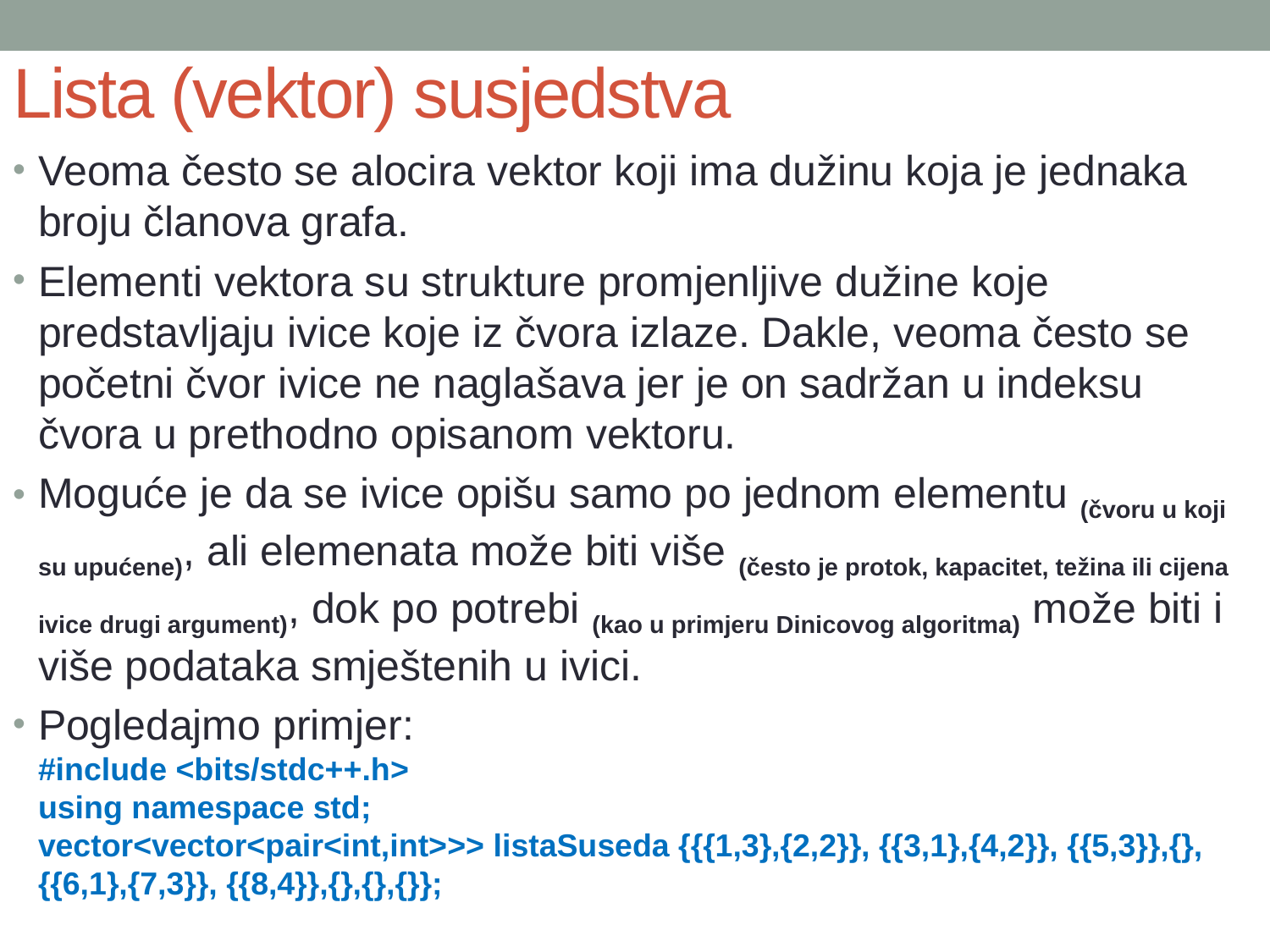

# Lista (vektor) susjedstva
Veoma često se alocira vektor koji ima dužinu koja je jednaka broju članova grafa.
Elementi vektora su strukture promjenljive dužine koje predstavljaju ivice koje iz čvora izlaze. Dakle, veoma često se početni čvor ivice ne naglašava jer je on sadržan u indeksu čvora u prethodno opisanom vektoru.
Moguće je da se ivice opišu samo po jednom elementu (čvoru u koji su upućene), ali elemenata može biti više (često je protok, kapacitet, težina ili cijena ivice drugi argument), dok po potrebi (kao u primjeru Dinicovog algoritma) može biti i više podataka smještenih u ivici.
Pogledajmo primjer:
#include <bits/stdc++.h>
using namespace std;
vector<vector<pair<int,int>>> listaSuseda {{{1,3},{2,2}}, {{3,1},{4,2}}, {{5,3}},{}, {{6,1},{7,3}}, {{8,4}},{},{},{}};